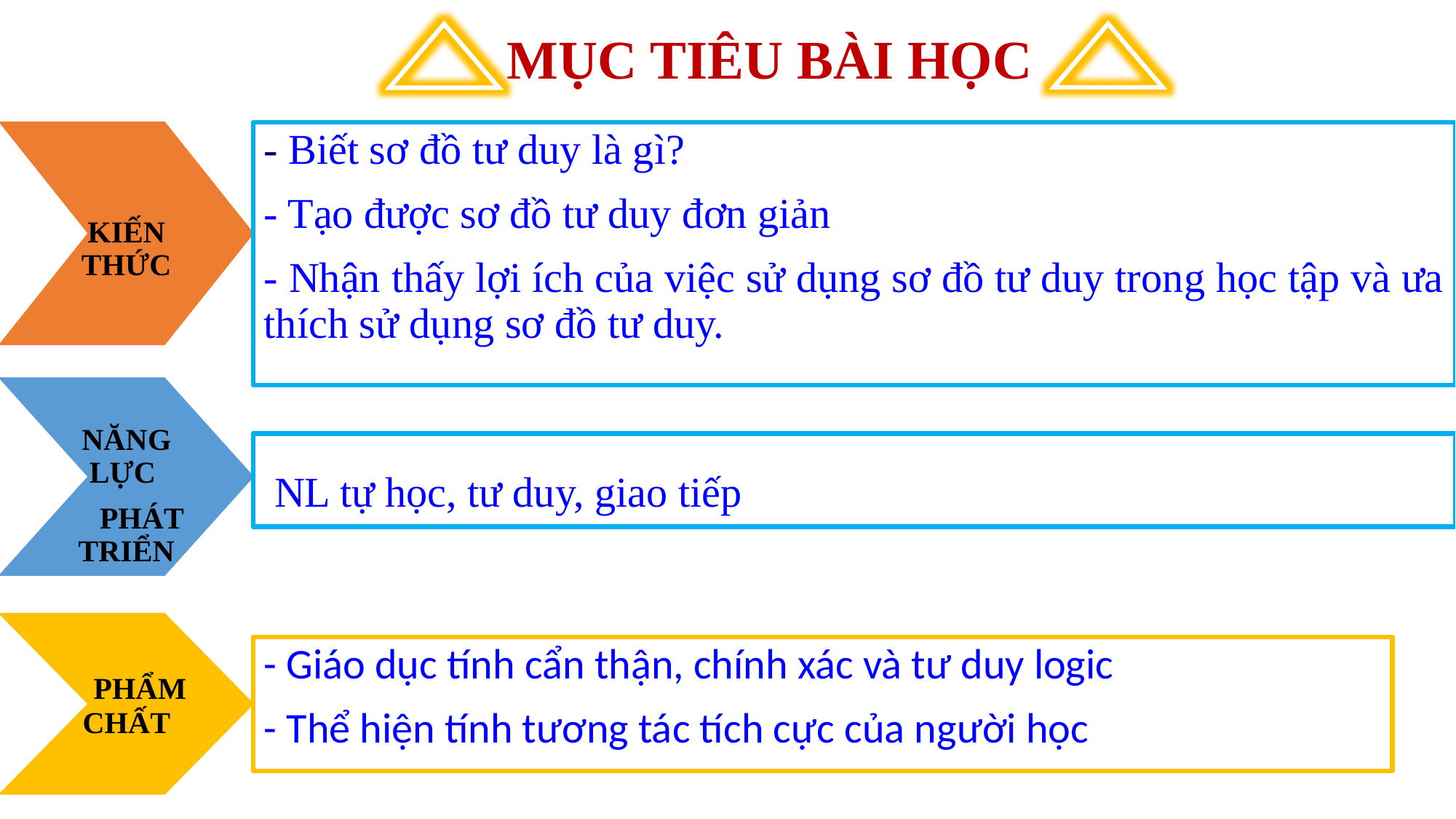

MỤC TIÊU BÀI HỌC

      KIẾN THỨC
- Biết sơ đồ tư duy là gì?
- Tạo được sơ đồ tư duy đơn giản
- Nhận thấy lợi ích của việc sử dụng sơ đồ tư duy trong học tập và ưa thích sử dụng sơ đồ tư duy.
       NĂNG LỰC
    PHÁT TRIỂN
 NL tự học, tư duy, giao tiếp
   PHẨM CHẤT
- Giáo dục tính cẩn thận, chính xác và tư duy logic
- Thể hiện tính tương tác tích cực của người học